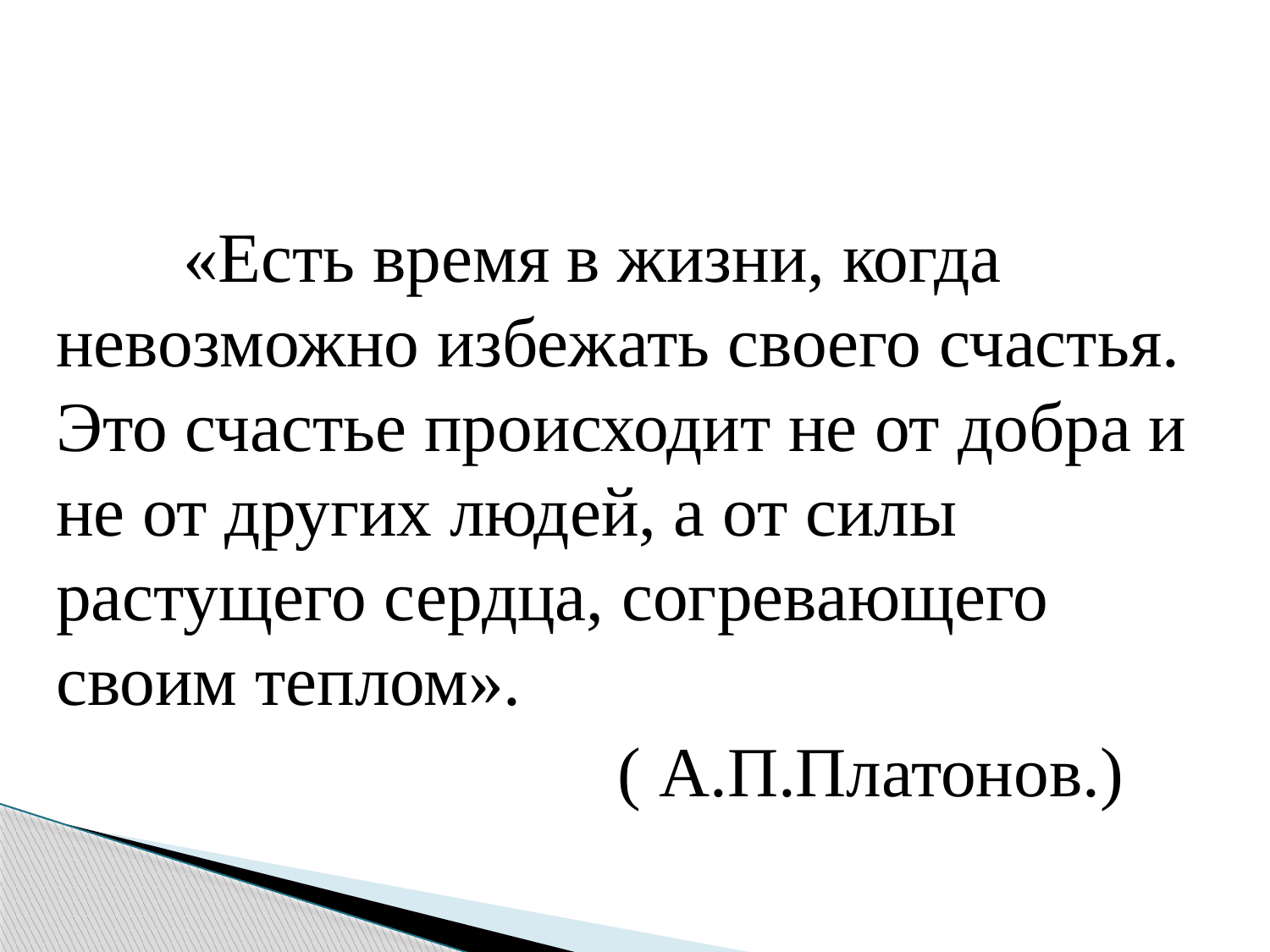

#
	«Есть время в жизни, когда невозможно избежать своего счастья. Это счастье происходит не от добра и не от других людей, а от силы растущего сердца, согревающего своим теплом».
                                ( А.П.Платонов.)